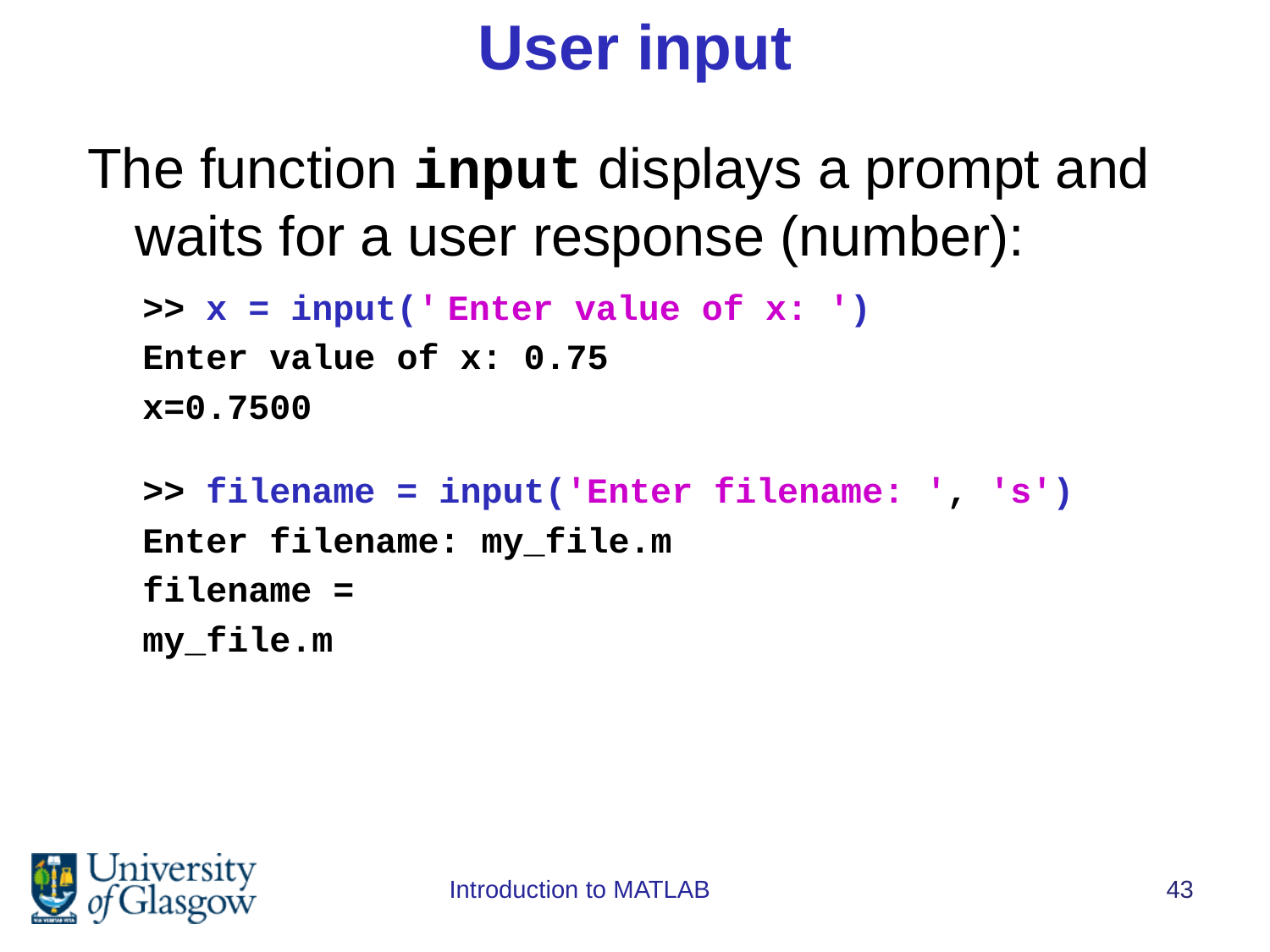

# User input
The function input displays a prompt and waits for a user response (number):
>> x = input(' Enter value of x: ')
Enter value of x: 0.75
x=0.7500

>> filename = input('Enter filename: ', 's')
Enter filename: my_file.m
filename =
my_file.m
A string is expected when an argument 's' is appended:
Introduction to MATLAB
43